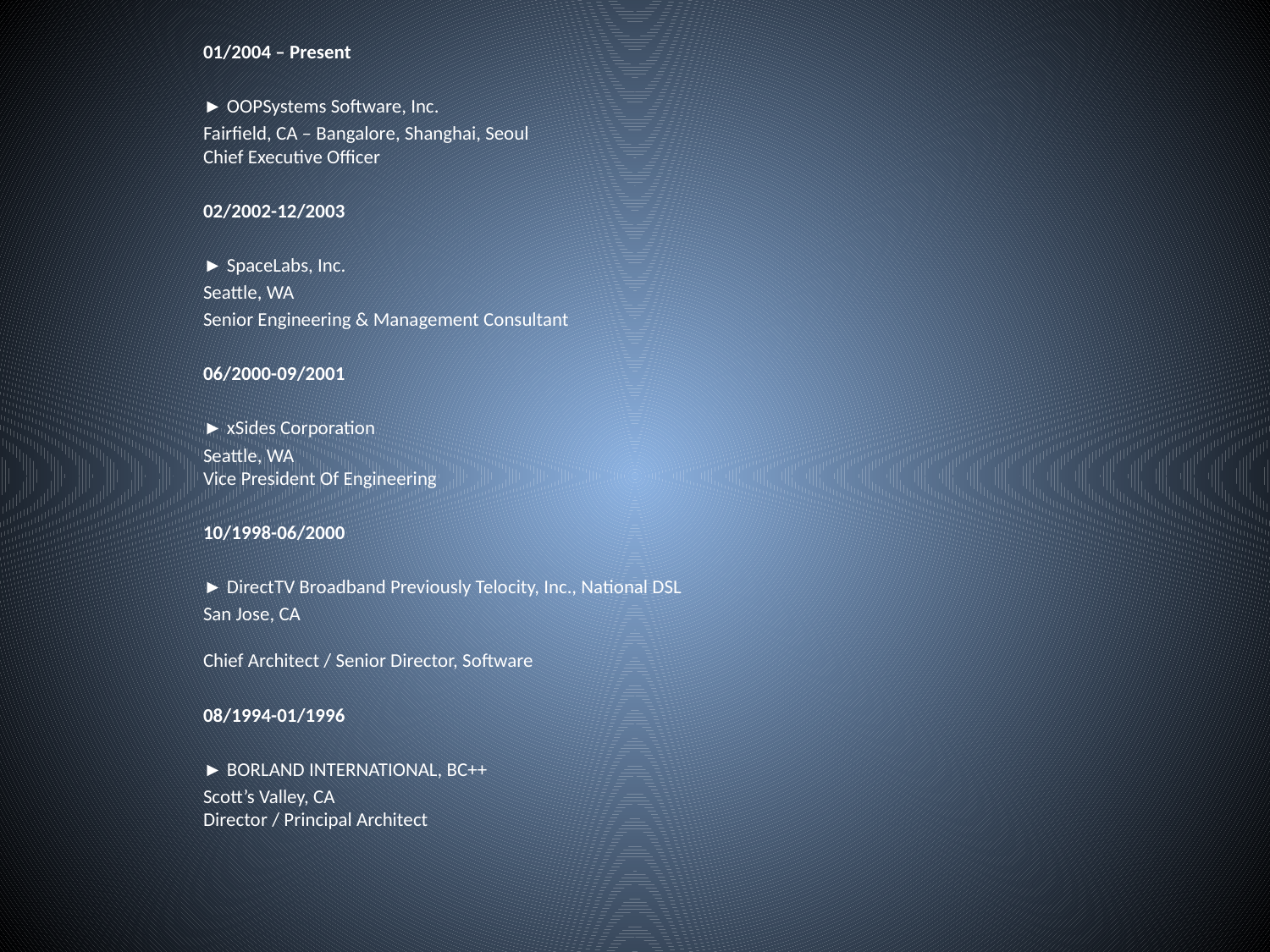

01/2004 – Present

► OOPSystems Software, Inc.
Fairfield, CA – Bangalore, Shanghai, Seoul
Chief Executive Officer

02/2002-12/2003

► SpaceLabs, Inc.
Seattle, WA
Senior Engineering & Management Consultant

06/2000-09/2001

► xSides Corporation
Seattle, WA
Vice President Of Engineering

10/1998-06/2000

► DirectTV Broadband Previously Telocity, Inc., National DSL
San Jose, CA
Chief Architect / Senior Director, Software

08/1994-01/1996

► BORLAND INTERNATIONAL, BC++
Scott’s Valley, CA
Director / Principal Architect